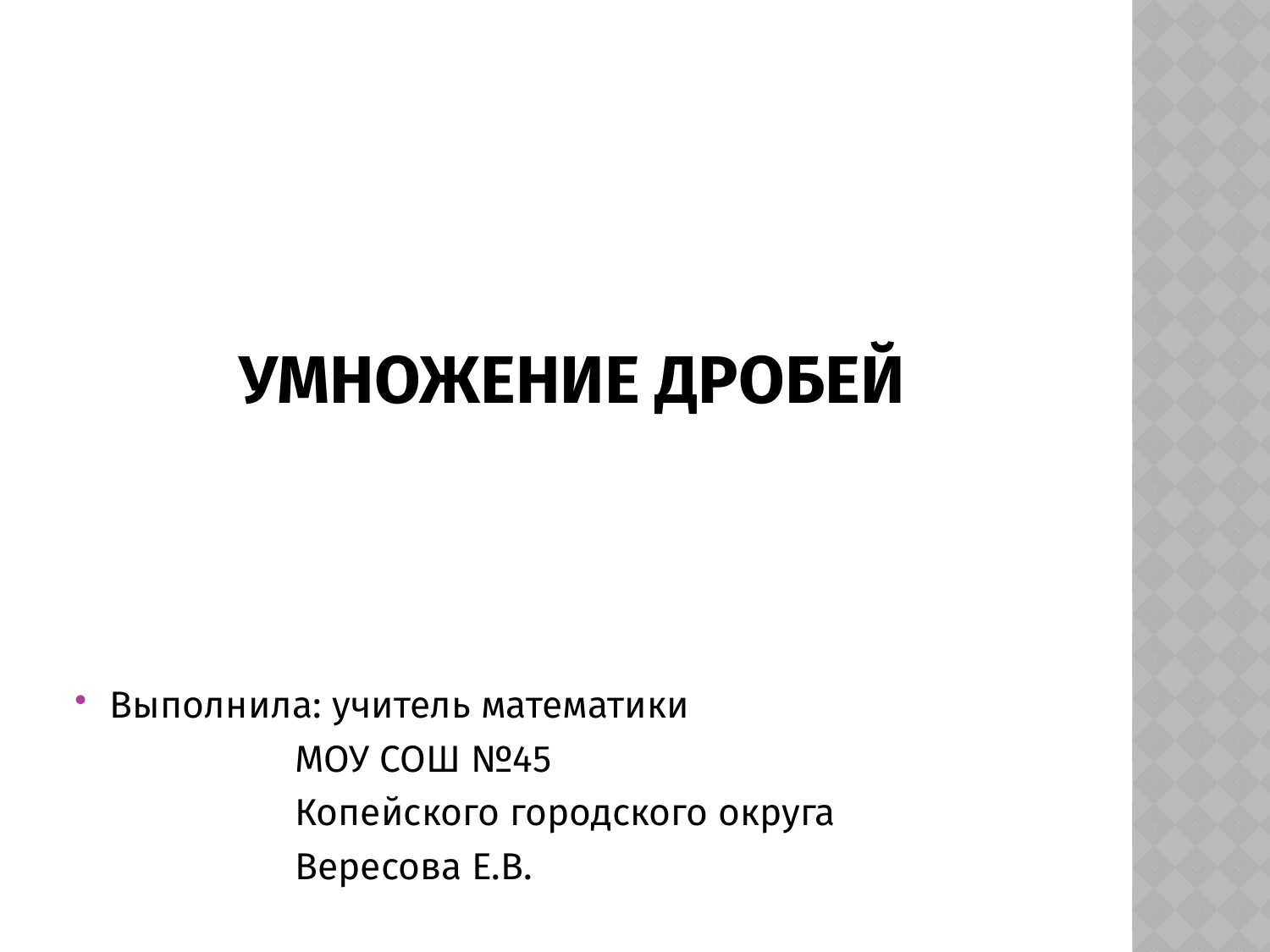

# Умножение дробей
Выполнила: учитель математики
                      МОУ СОШ №45
                      Копейского городского округа
                      Вересова Е.В.